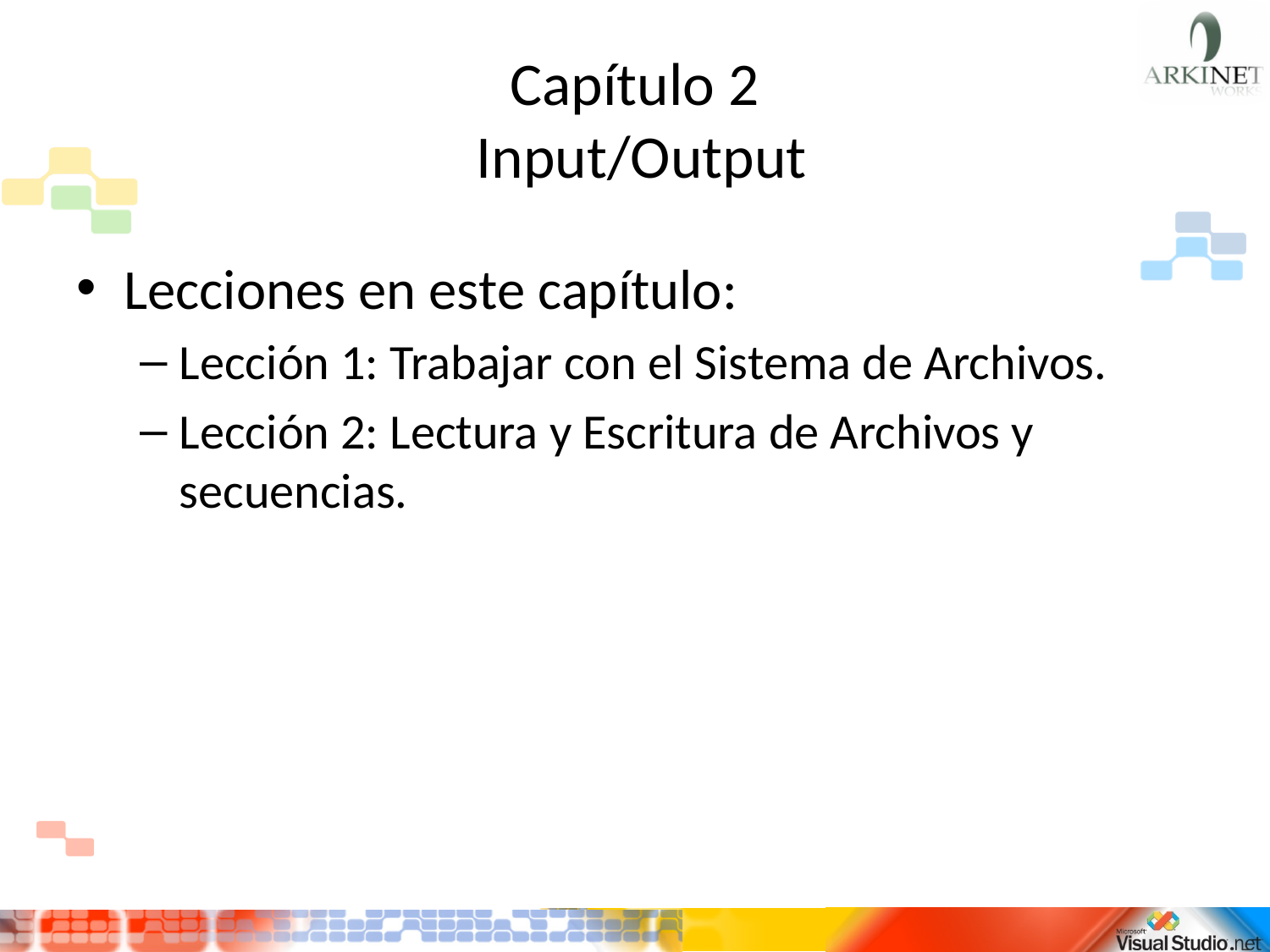

# Capítulo 2 Input/Output
Lecciones en este capítulo:
Lección 1: Trabajar con el Sistema de Archivos.
Lección 2: Lectura y Escritura de Archivos y secuencias.